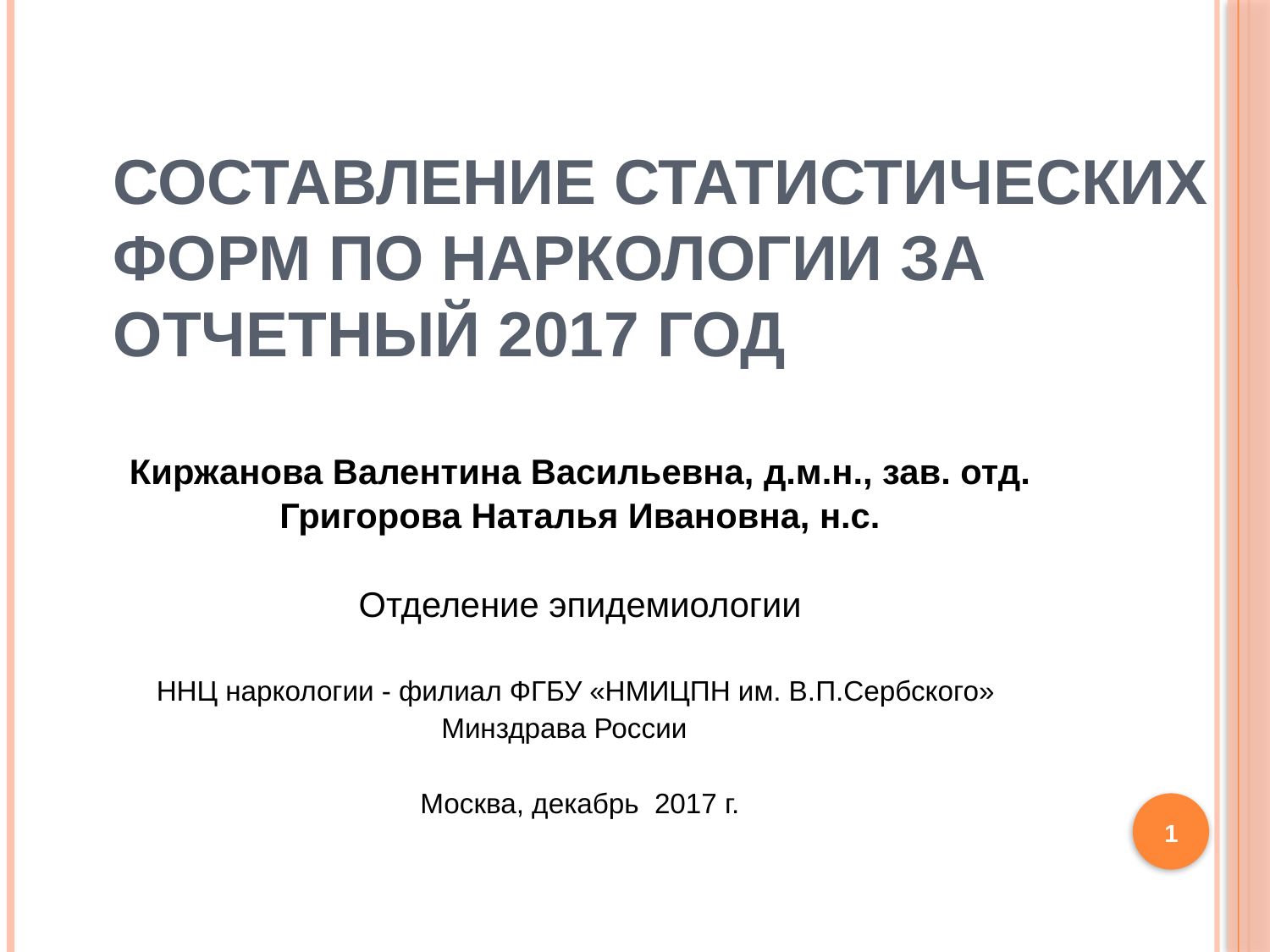

Составление статистических форм по наркологии за отчетный 2017 год
Киржанова Валентина Васильевна, д.м.н., зав. отд.
Григорова Наталья Ивановна, н.с.

Отделение эпидемиологии

ННЦ наркологии - филиал ФГБУ «НМИЦПН им. В.П.Сербского»
Минздрава России

Москва, декабрь  2017 г.
1